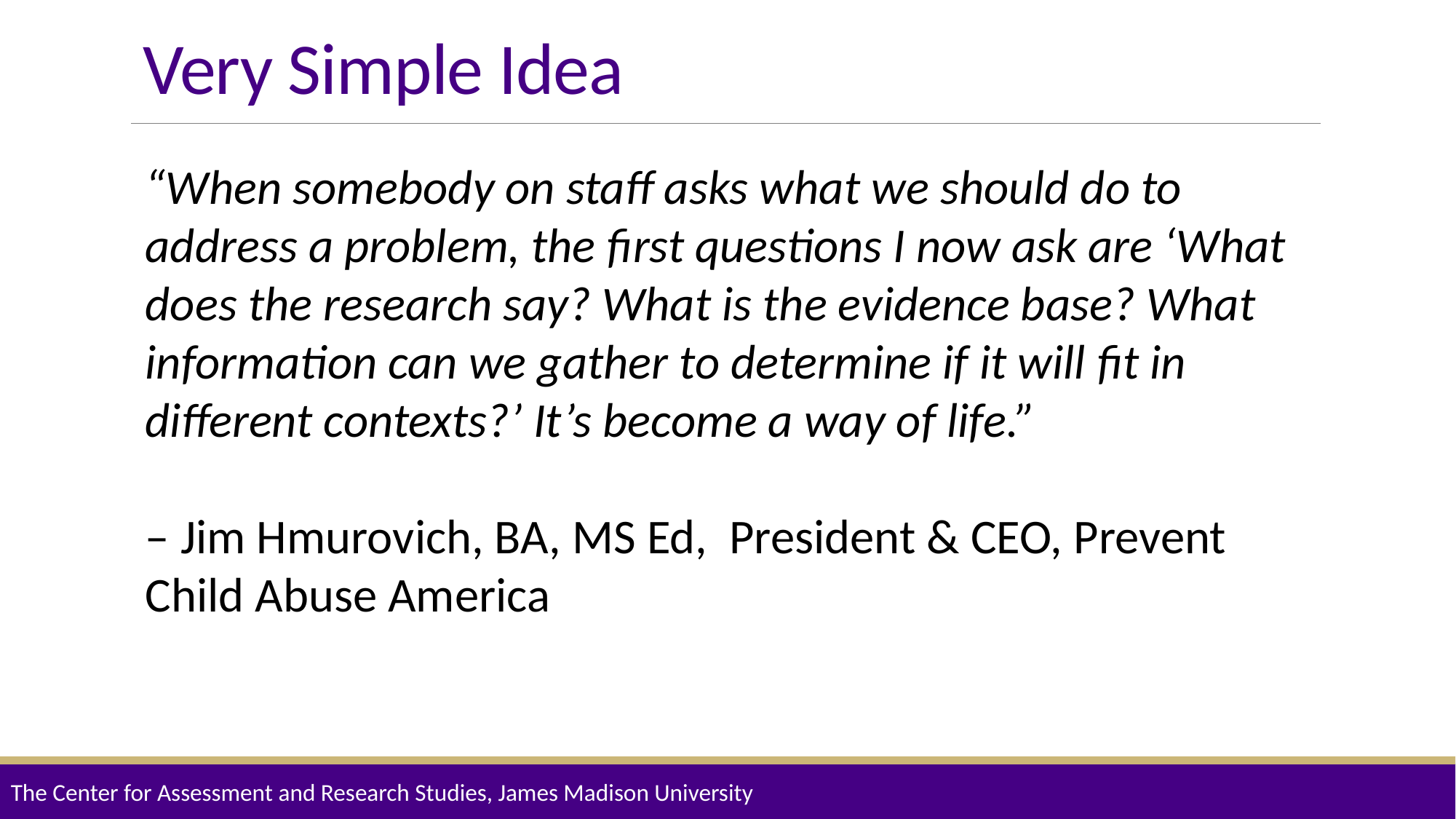

# Very Simple Idea
“When somebody on staff asks what we should do to  address a problem, the ﬁrst questions I now ask are ‘What does the research say? What is the evidence base? What information can we gather to determine if it will ﬁt in different contexts?’ It’s become a way of life.”

– Jim Hmurovich, BA, MS Ed,  President & CEO, Prevent Child Abuse America

The Center for Assessment and Research Studies, James Madison University